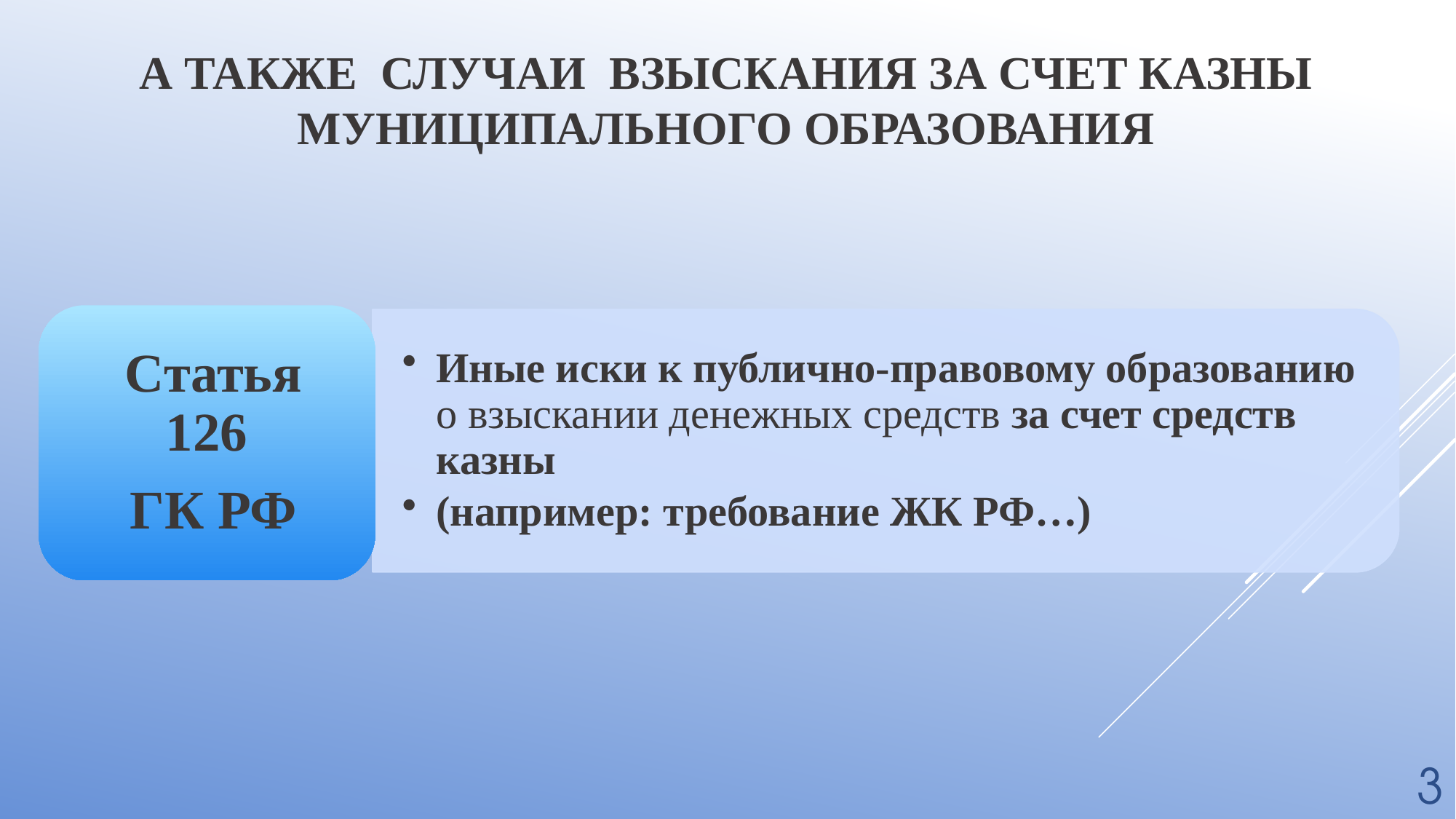

# А также  Случаи  взыскания за счет казны муниципального образования
Иные иски к публично-правовому образованию о взыскании денежных средств за счет средств казны
(например: требование ЖК РФ…)
Статья 126
ГК РФ
3